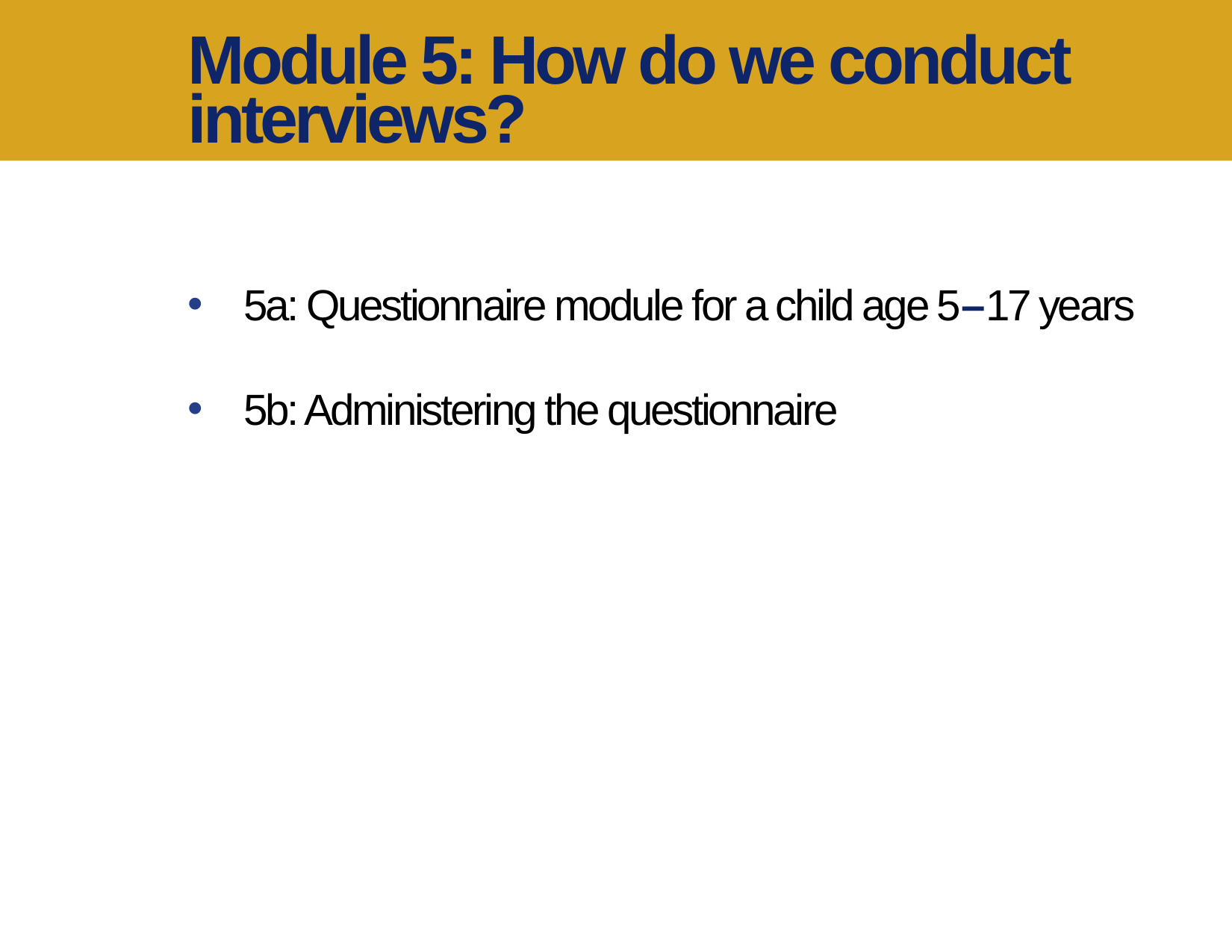

Module 5: How do we conduct interviews?
5a: Questionnaire module for a child age 5–17 years

5b: Administering the questionnaire